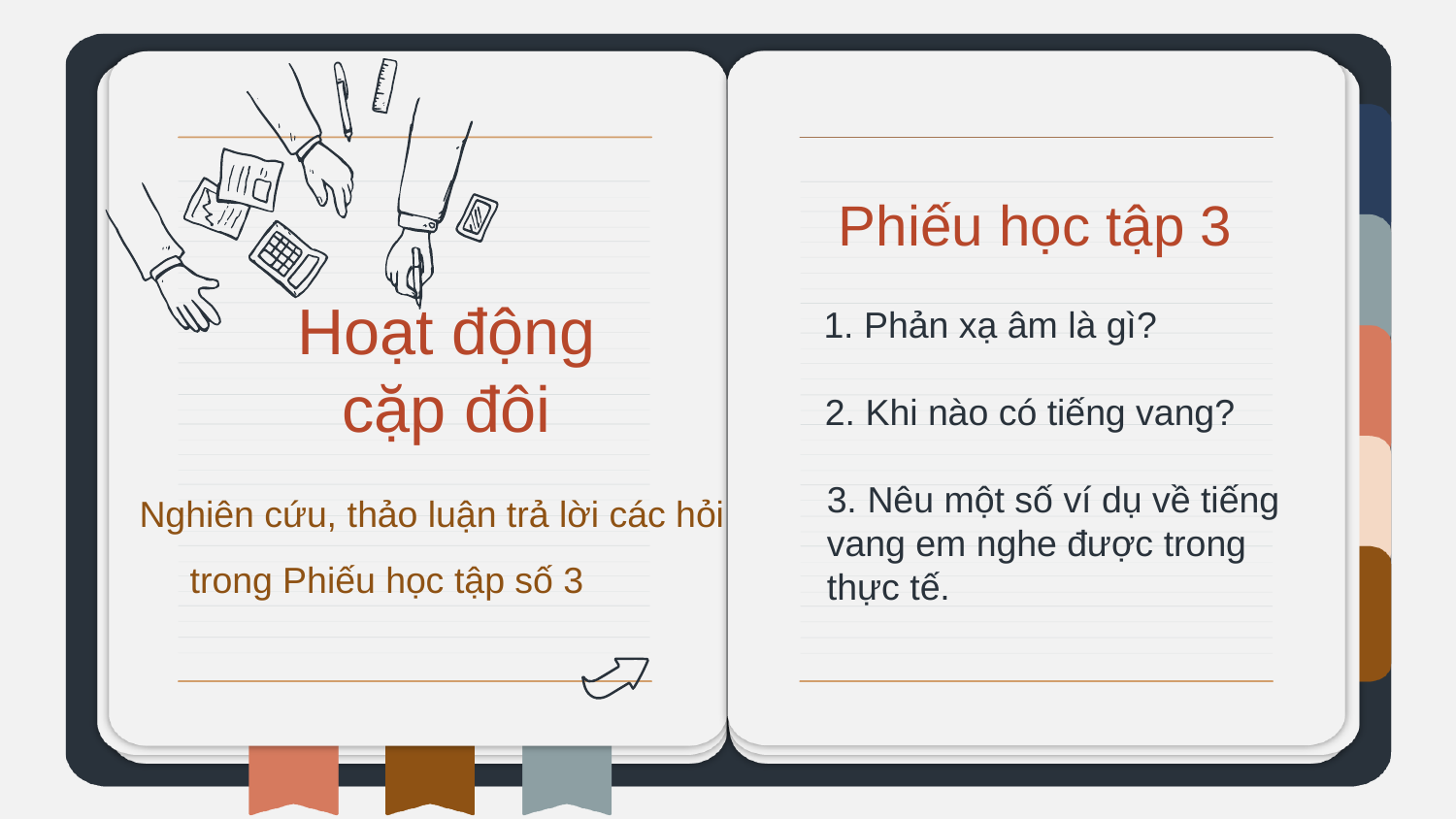

Phiếu học tập 3
# Hoạt động cặp đôi
1. Phản xạ âm là gì?
2. Khi nào có tiếng vang?
Nghiên cứu, thảo luận trả lời các hỏi trong Phiếu học tập số 3
3. Nêu một số ví dụ về tiếng vang em nghe được trong thực tế.